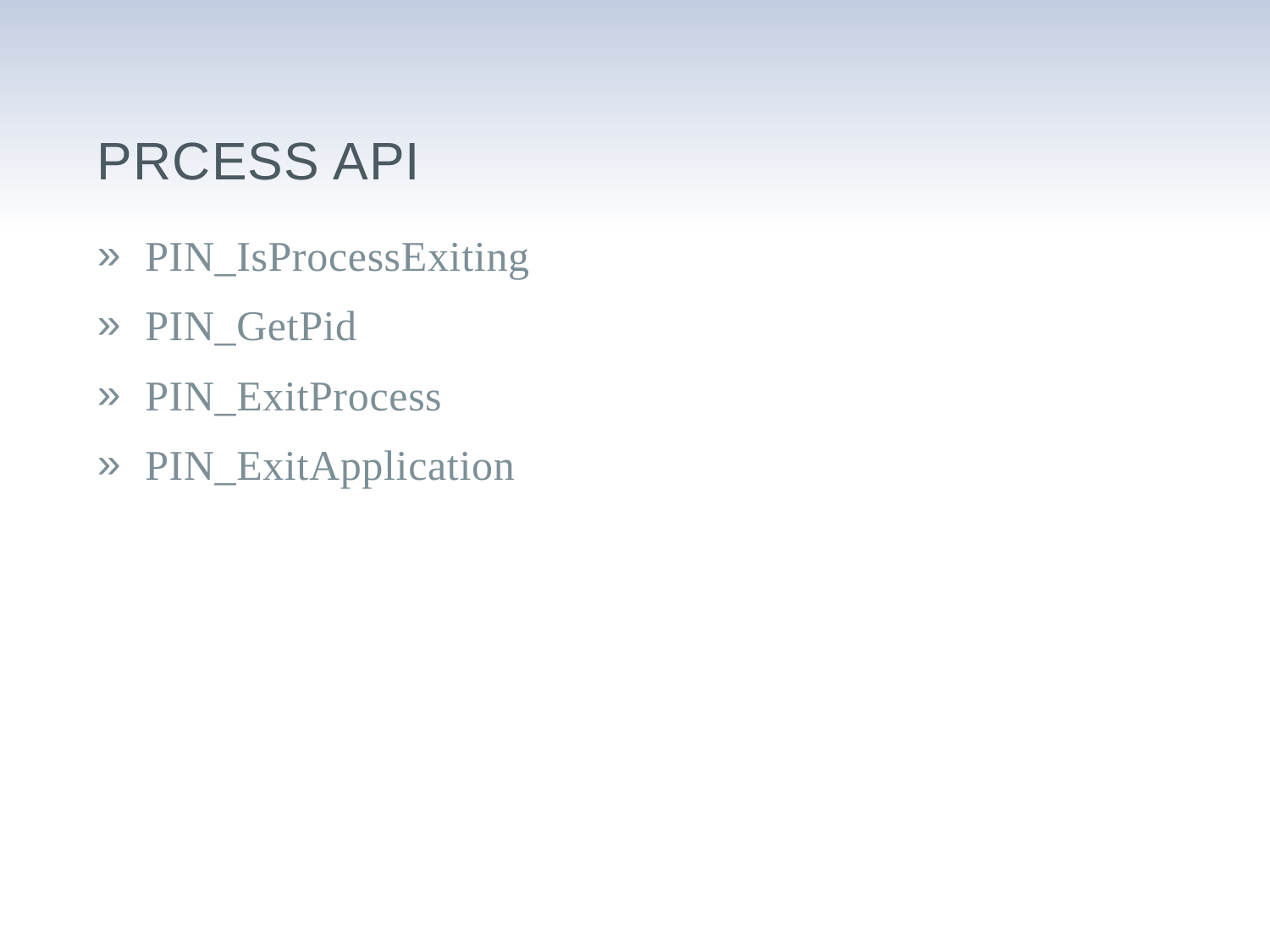

# PRCESS API
PIN_IsProcessExiting
PIN_GetPid
PIN_ExitProcess
PIN_ExitApplication